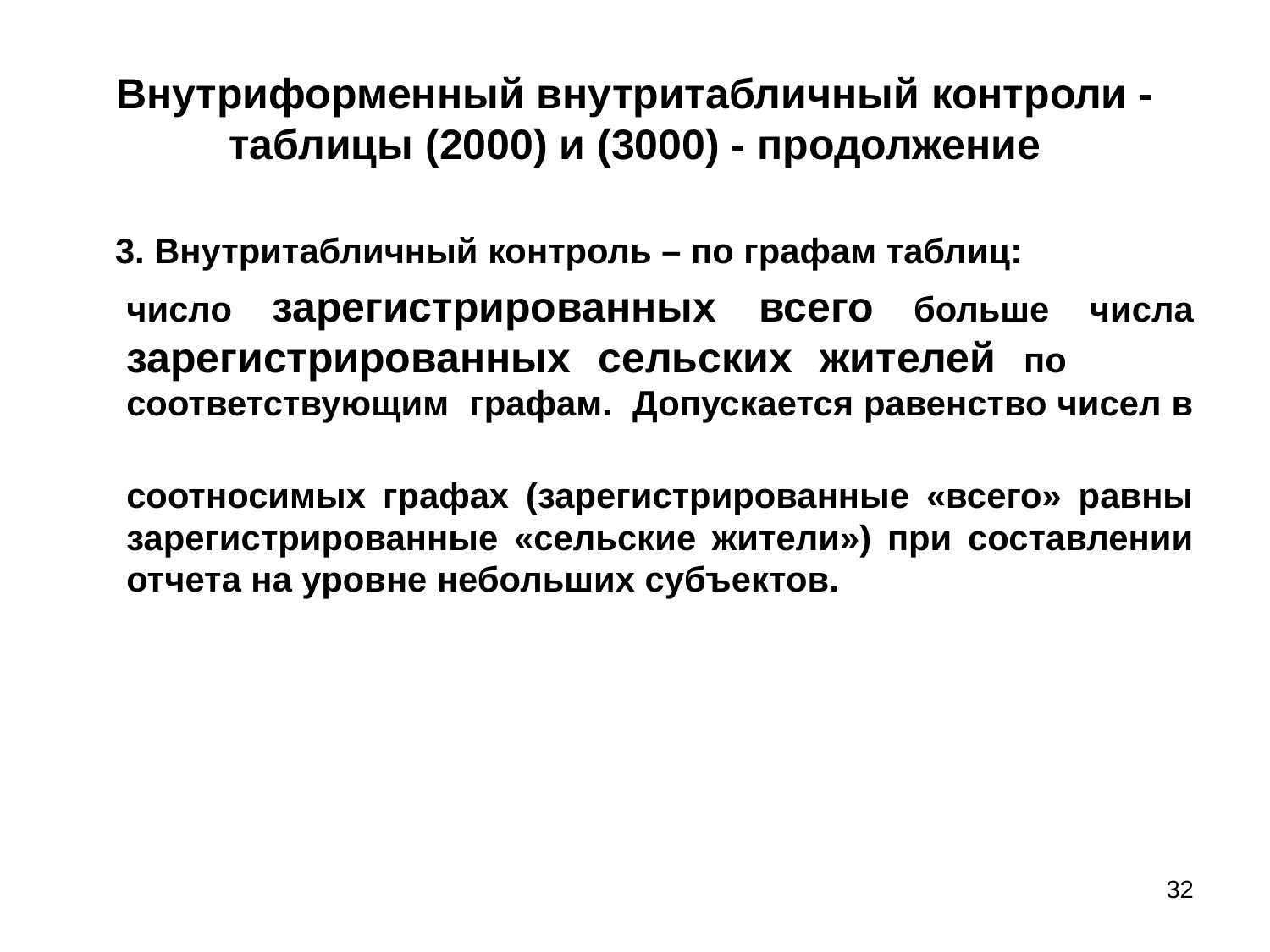

# Внутриформенный внутритабличный контроли -таблицы (2000) и (3000) - продолжение
    3. Внутритабличный контроль – по графам таблиц:
число зарегистрированных всего больше числа зарегистрированных сельских жителей по      соответствующим  графам.  Допускается равенство чисел в
соотносимых графах (зарегистрированные «всего» равны зарегистрированные «сельские жители») при составлении отчета на уровне небольших субъектов.
32